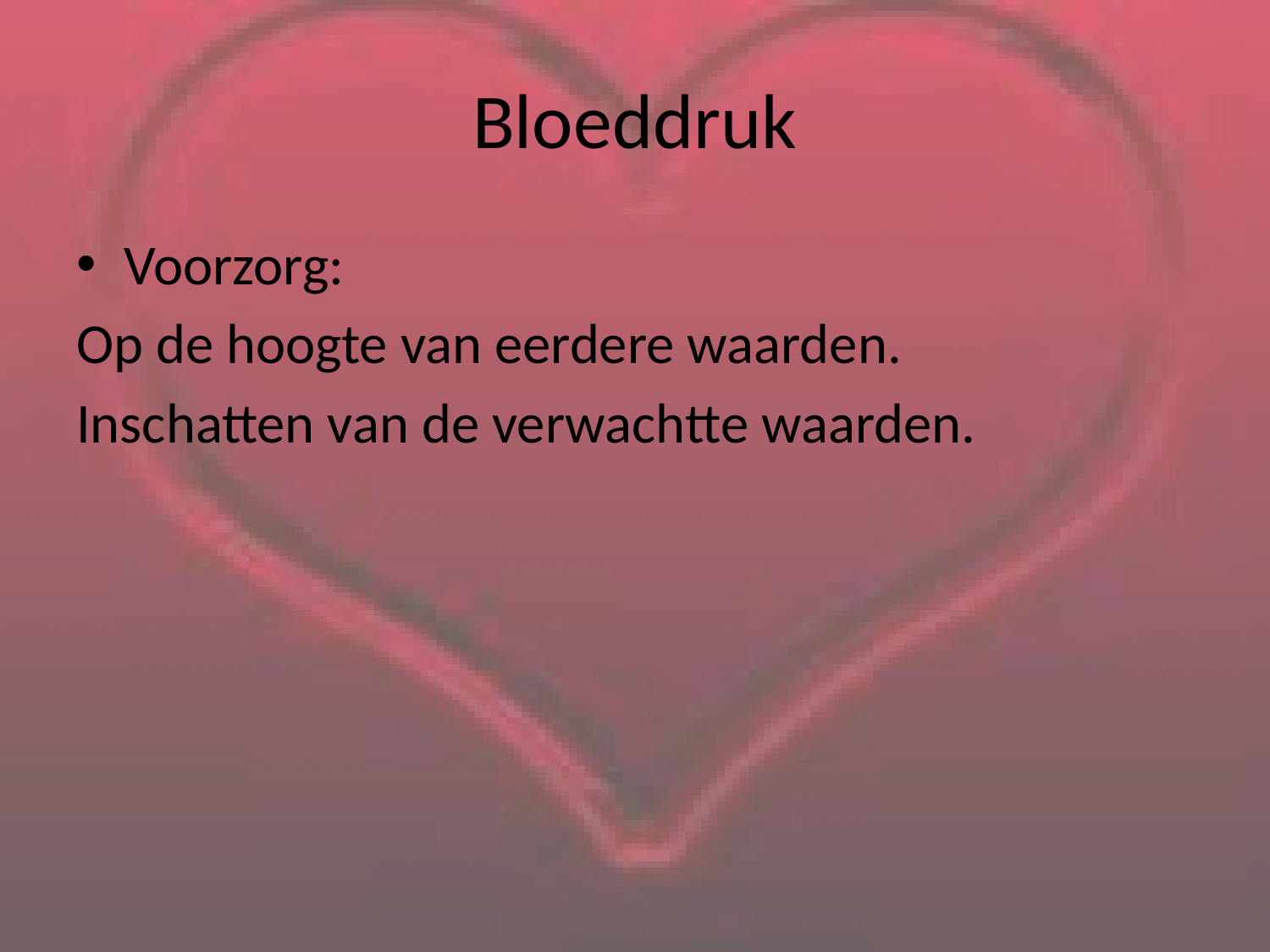

# Bloeddruk
Voorzorg:
Op de hoogte van eerdere waarden.
Inschatten van de verwachtte waarden.